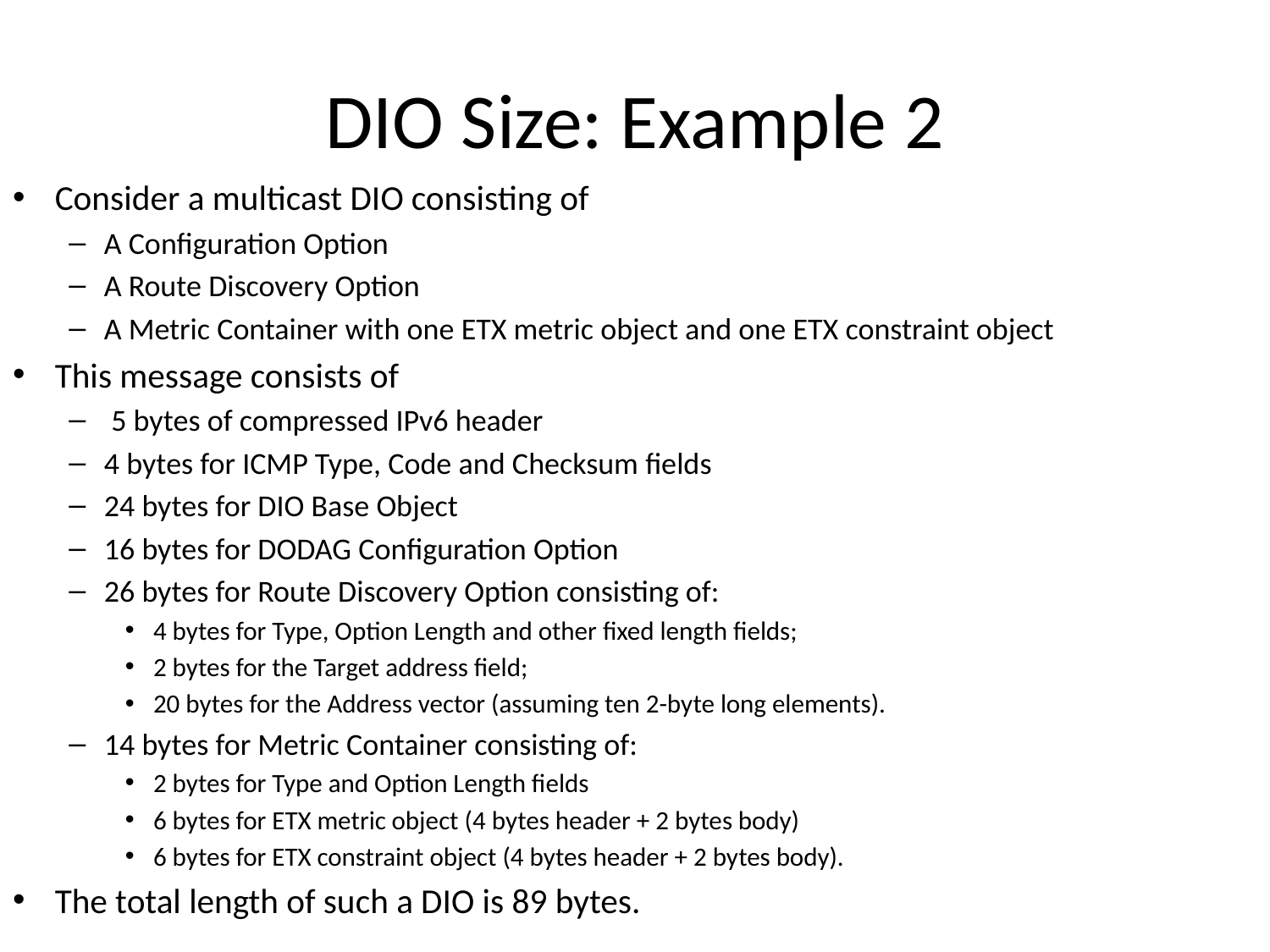

# DIO Size: Example 2
Consider a multicast DIO consisting of
A Configuration Option
A Route Discovery Option
A Metric Container with one ETX metric object and one ETX constraint object
This message consists of
 5 bytes of compressed IPv6 header
4 bytes for ICMP Type, Code and Checksum fields
24 bytes for DIO Base Object
16 bytes for DODAG Configuration Option
26 bytes for Route Discovery Option consisting of:
4 bytes for Type, Option Length and other fixed length fields;
2 bytes for the Target address field;
20 bytes for the Address vector (assuming ten 2-byte long elements).
14 bytes for Metric Container consisting of:
2 bytes for Type and Option Length fields
6 bytes for ETX metric object (4 bytes header + 2 bytes body)
6 bytes for ETX constraint object (4 bytes header + 2 bytes body).
The total length of such a DIO is 89 bytes.